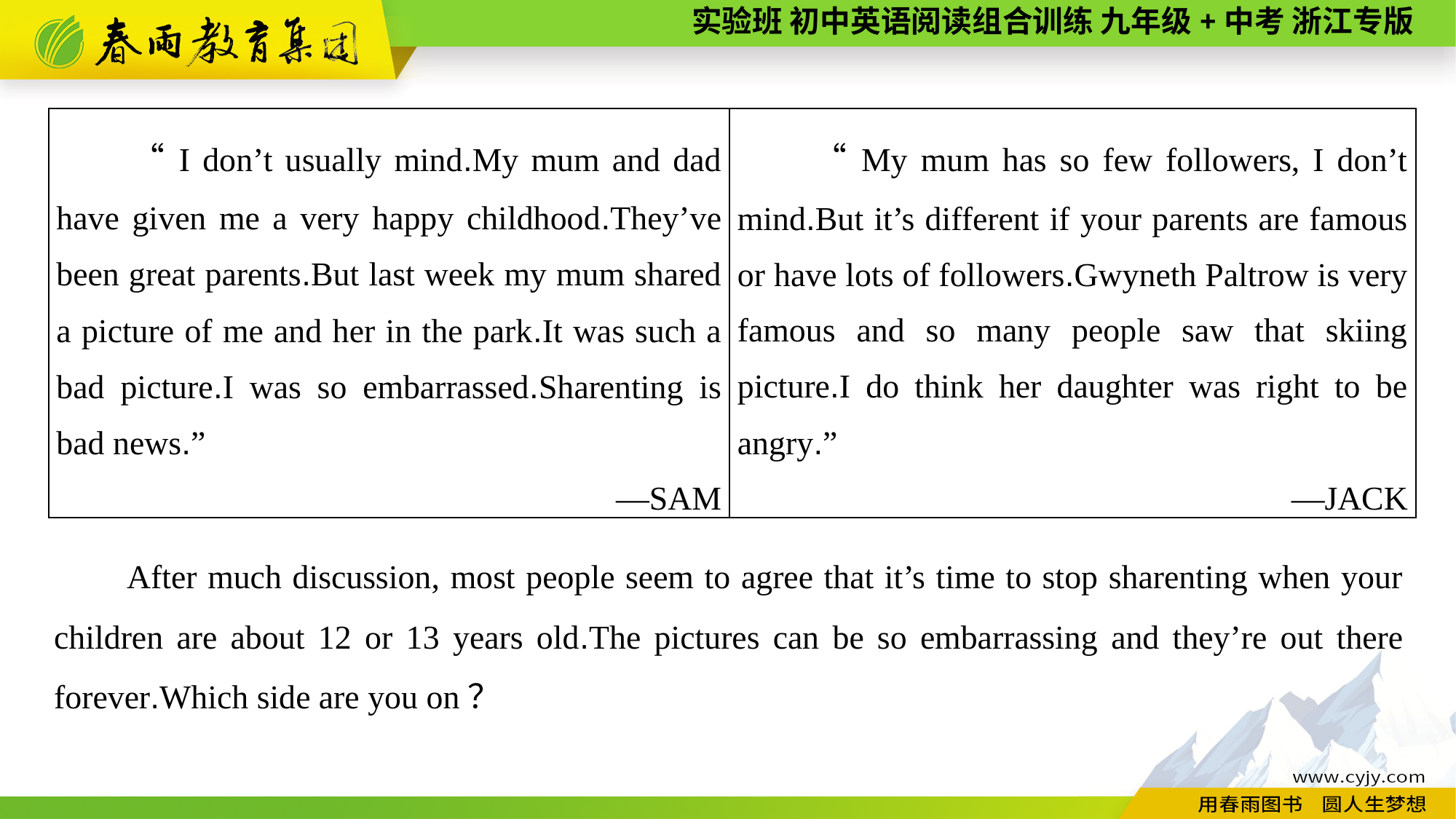

| “I don’t usually mind.My mum and dad have given me a very happy childhood.They’ve been great parents.But last week my mum shared a picture of me and her in the park.It was such a bad picture.I was so embarrassed.Sharenting is bad news.” —SAM | “My mum has so few followers, I don’t mind.But it’s different if your parents are famous or have lots of followers.Gwyneth Paltrow is very famous and so many people saw that skiing picture.I do think her daughter was right to be angry.” —JACK |
| --- | --- |
After much discussion, most people seem to agree that it’s time to stop sharenting when your children are about 12 or 13 years old.The pictures can be so embarrassing and they’re out there forever.Which side are you on？